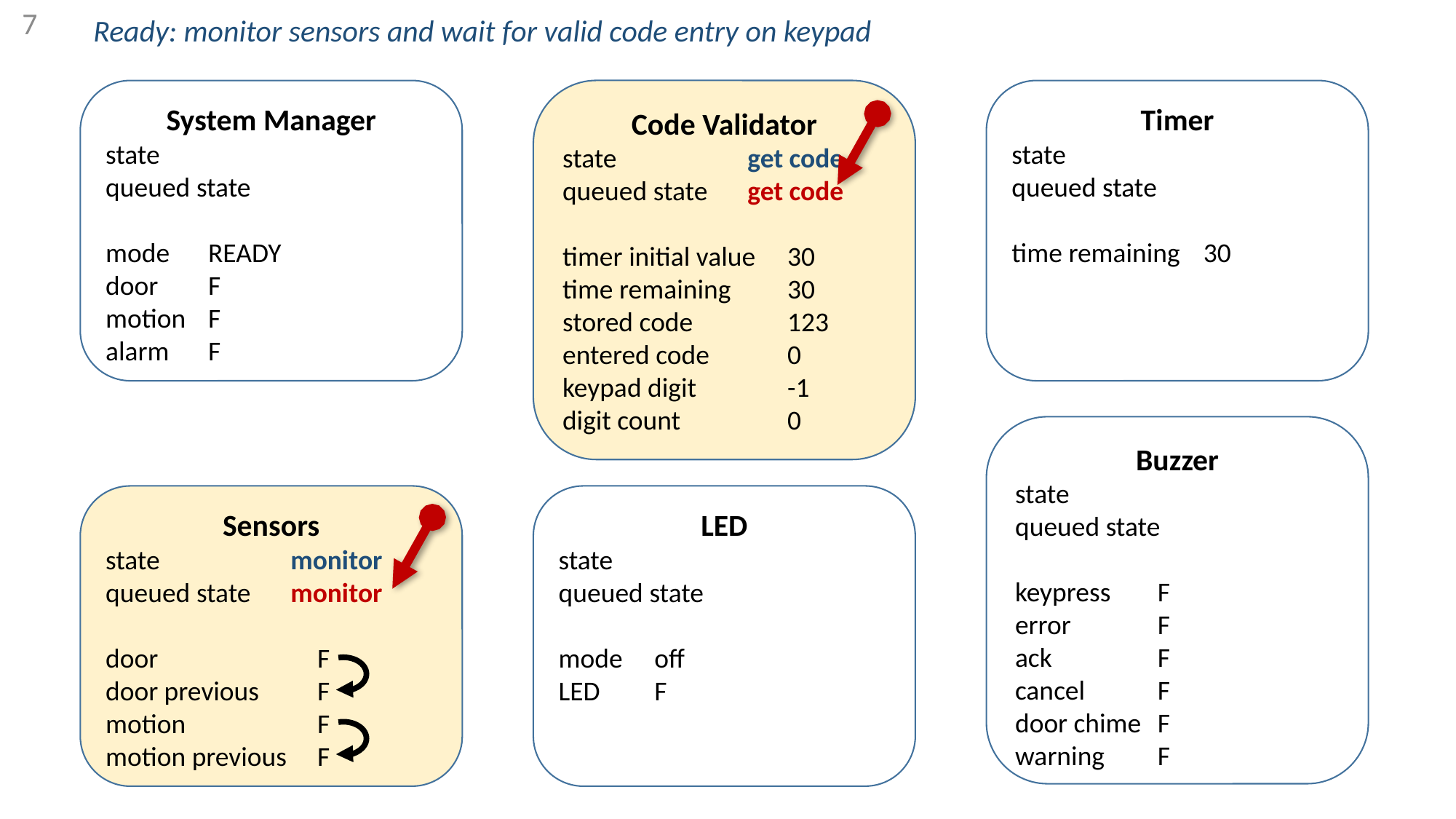

7
Ready: monitor sensors and wait for valid code entry on keypad
Code Validator
state	get code
queued state	get code

timer initial value	30
time remaining	30
stored code	123
entered code	0
keypad digit	-1
digit count	0

Timer
state
queued state

time remaining	30

System Manager
state
queued state

mode	READY
door	F
motion	F
alarm	F
Buzzer
state
queued state

keypress	F
error	F
ack	F
cancel	F
door chime	F
warning	F

Sensors
state	monitor
queued state	monitor

door	F
door previous	F
motion	F
motion previous	F

LED
state
queued state

mode	off
LED	F